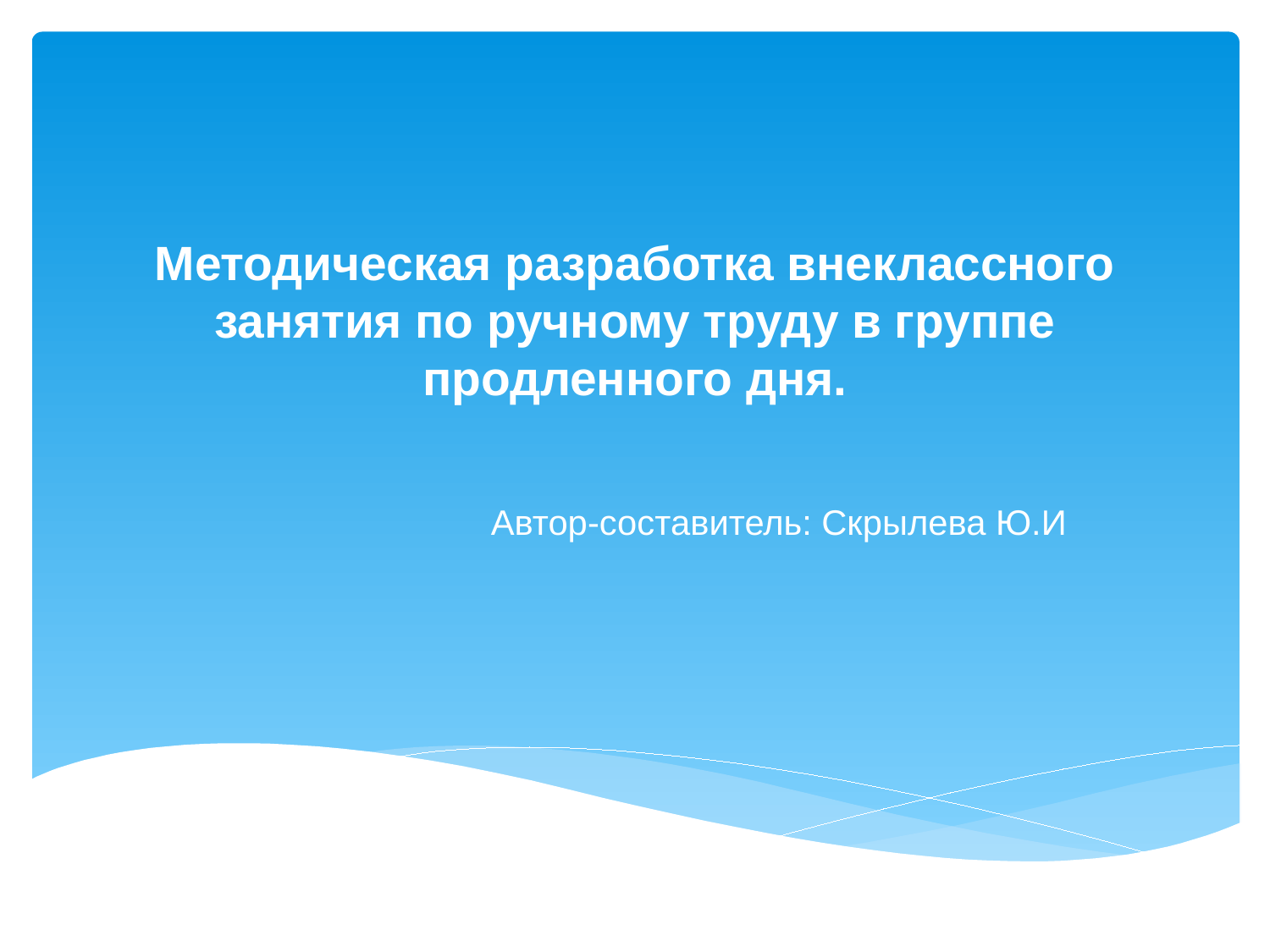

# Методическая разработка внеклассного занятия по ручному труду в группе продленного дня.
Автор-составитель: Скрылева Ю.И